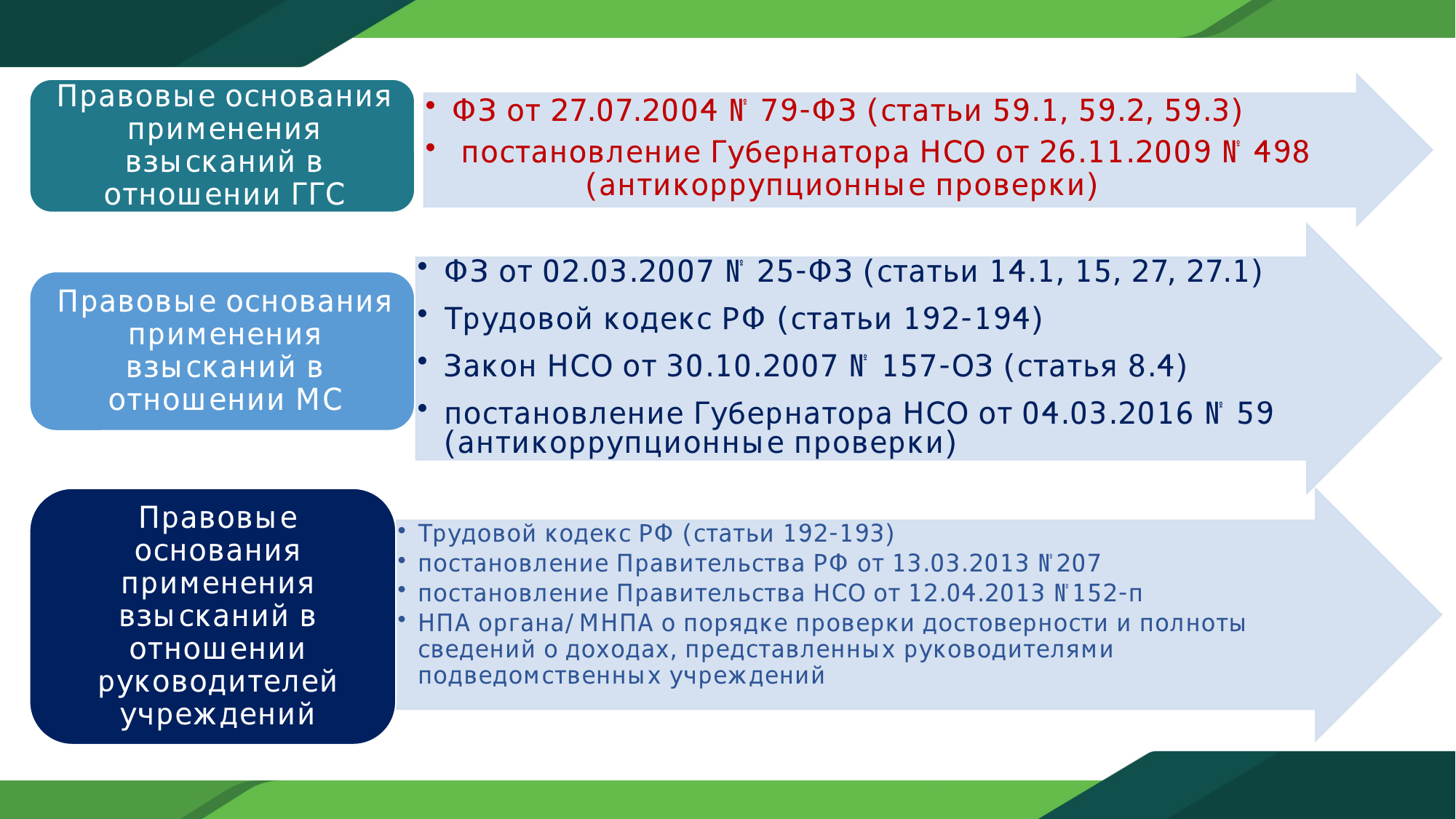

ФЗ от 27.07.2004 № 79-ФЗ (статьи 59.1, 59.2, 59.3)
 постановление Губернатора НСО от 26.11.2009 № 498                      (антикоррупционные проверки)
Правовые основания применения взысканий в отношении ГГС
ФЗ от 02.03.2007 № 25-ФЗ (статьи 14.1, 15, 27, 27.1)
Трудовой кодекс РФ (статьи 192-194)
Закон НСО от 30.10.2007 № 157-ОЗ (статья 8.4)
постановление Губернатора НСО от 04.03.2016 № 59 (антикоррупционные проверки)

Правовые основания применения взысканий в отношении МС
Трудовой кодекс РФ (статьи 192-193)
постановление Правительства РФ от 13.03.2013 №207
постановление Правительства НСО от 12.04.2013 №152-п
НПА органа/МНПА о порядке проверки достоверности и полноты сведений о доходах, представленных руководителями подведомственных учреждений
Правовые основания применения взысканий в отношении руководителей учреждений